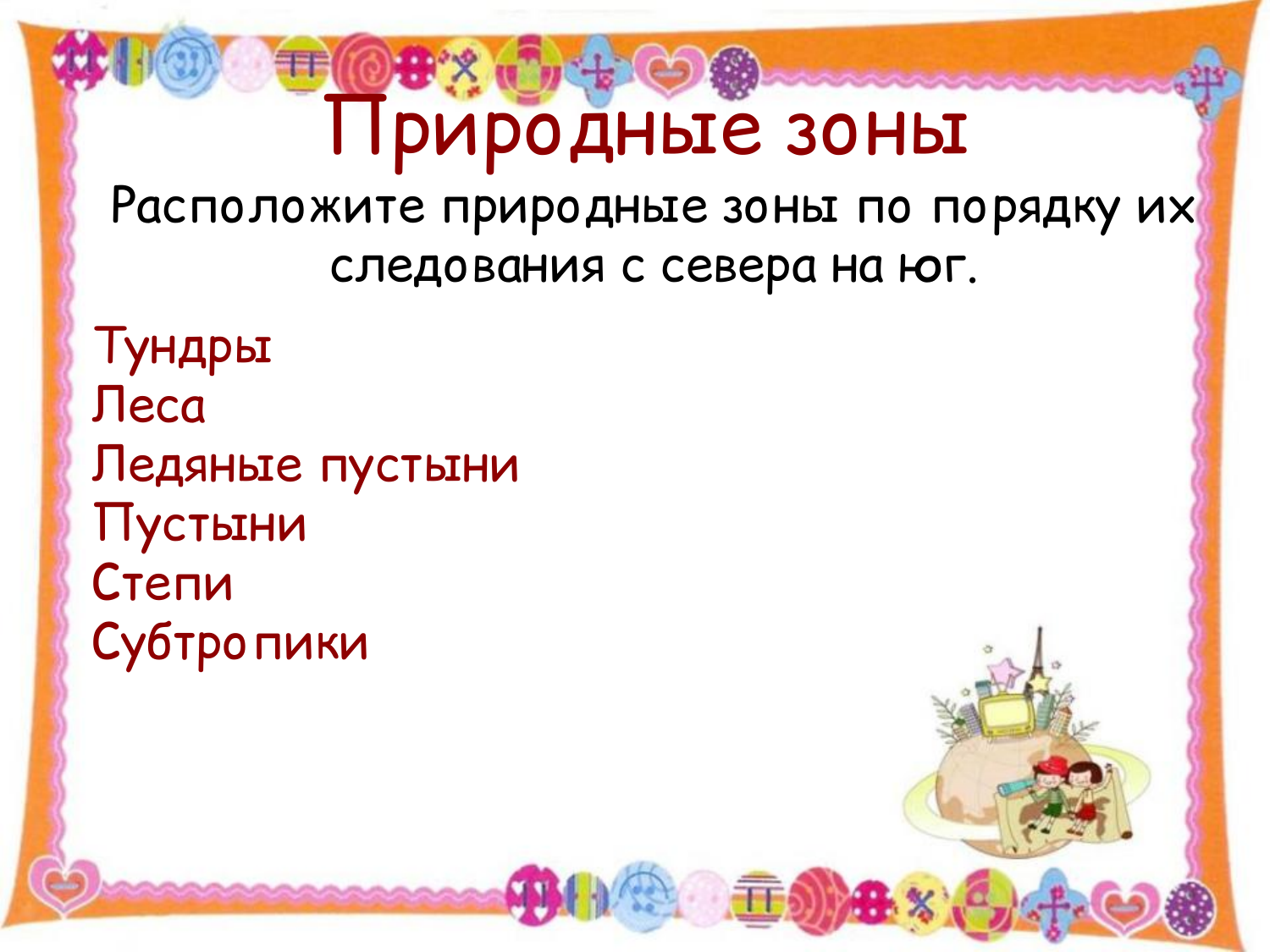

Природные зоны
Расположите природные зоны по порядку их следования c cевера на юг.
Тундры
Леса
Ледяные пустыни
Пустыни
Степи
Субтропики